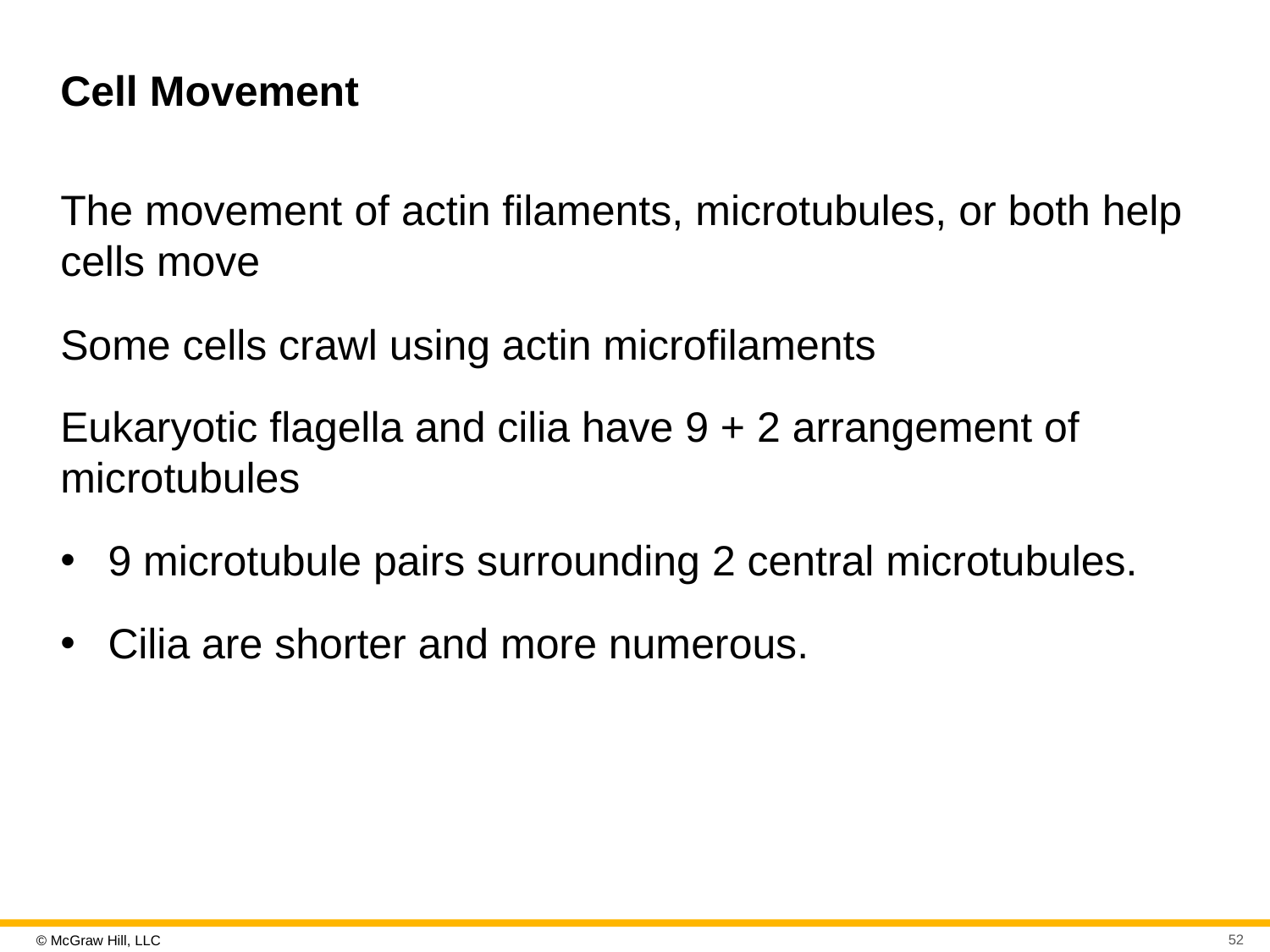

# Cell Movement
The movement of actin filaments, microtubules, or both help cells move
Some cells crawl using actin microfilaments
Eukaryotic flagella and cilia have 9 + 2 arrangement of microtubules
9 microtubule pairs surrounding 2 central microtubules.
Cilia are shorter and more numerous.
52